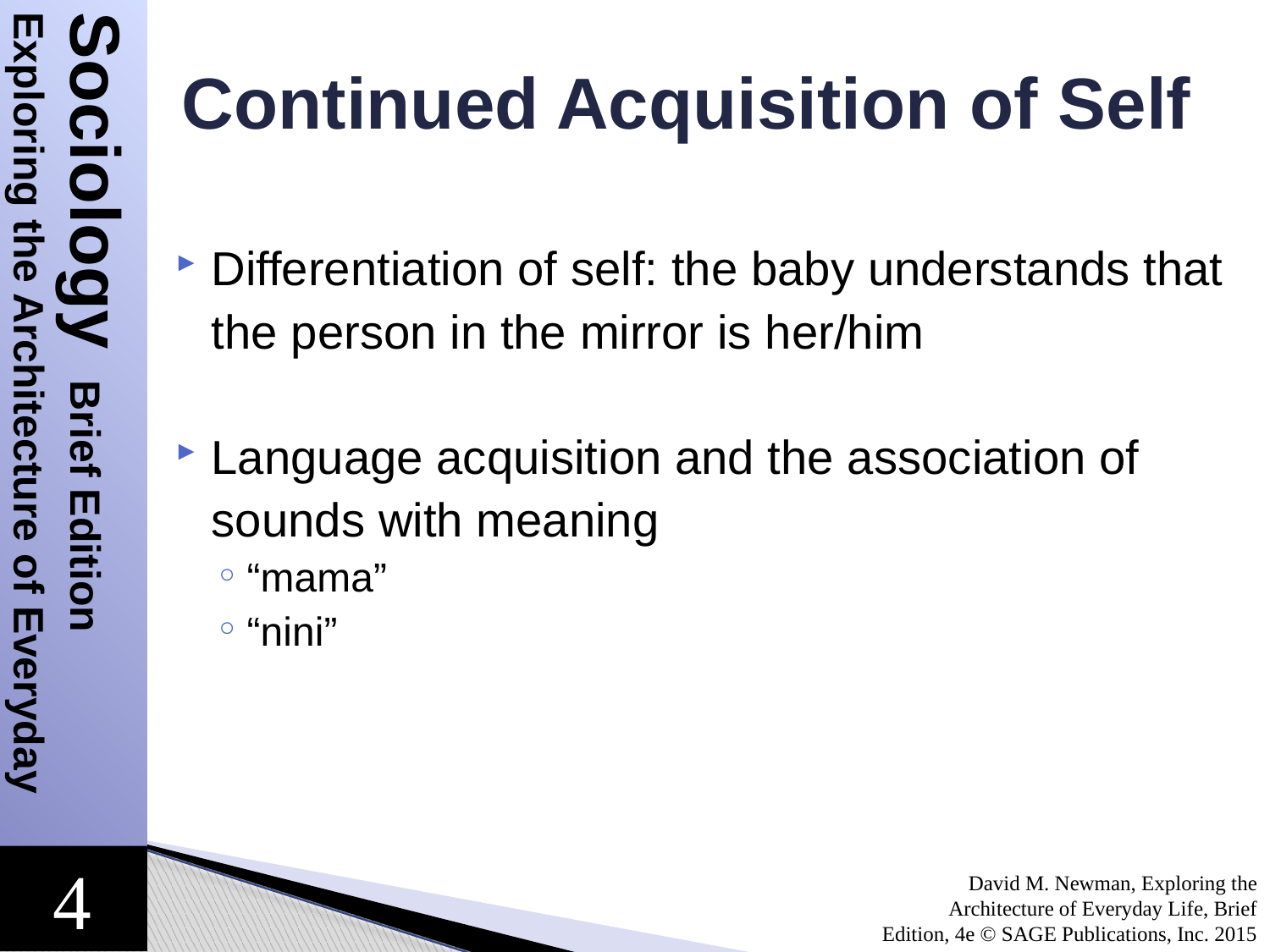

# Continued Acquisition of Self

Differentiation of self: the baby understands that the person in the mirror is her/him

Language acquisition and the association of sounds with meaning
“mama”
“nini”
David M. Newman, Exploring the Architecture of Everyday Life, Brief Edition, 4e © SAGE Publications, Inc. 2015